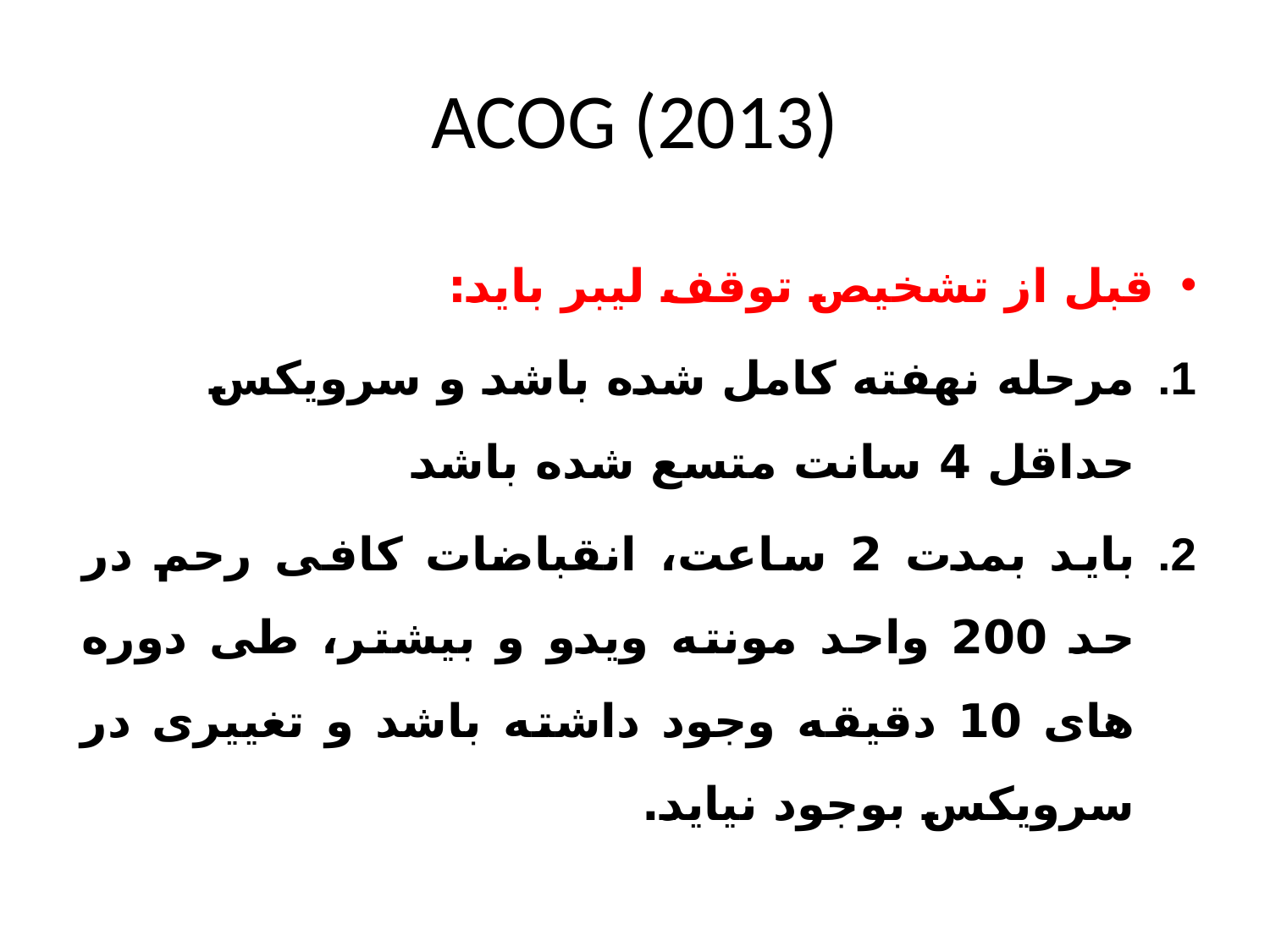

# ACOG (2013)
قبل از تشخیص توقف لیبر باید:
مرحله نهفته کامل شده باشد و سرویکس حداقل 4 سانت متسع شده باشد
باید بمدت 2 ساعت، انقباضات کافی رحم در حد 200 واحد مونته ویدو و بیشتر، طی دوره های 10 دقیقه وجود داشته باشد و تغییری در سرویکس بوجود نیاید.